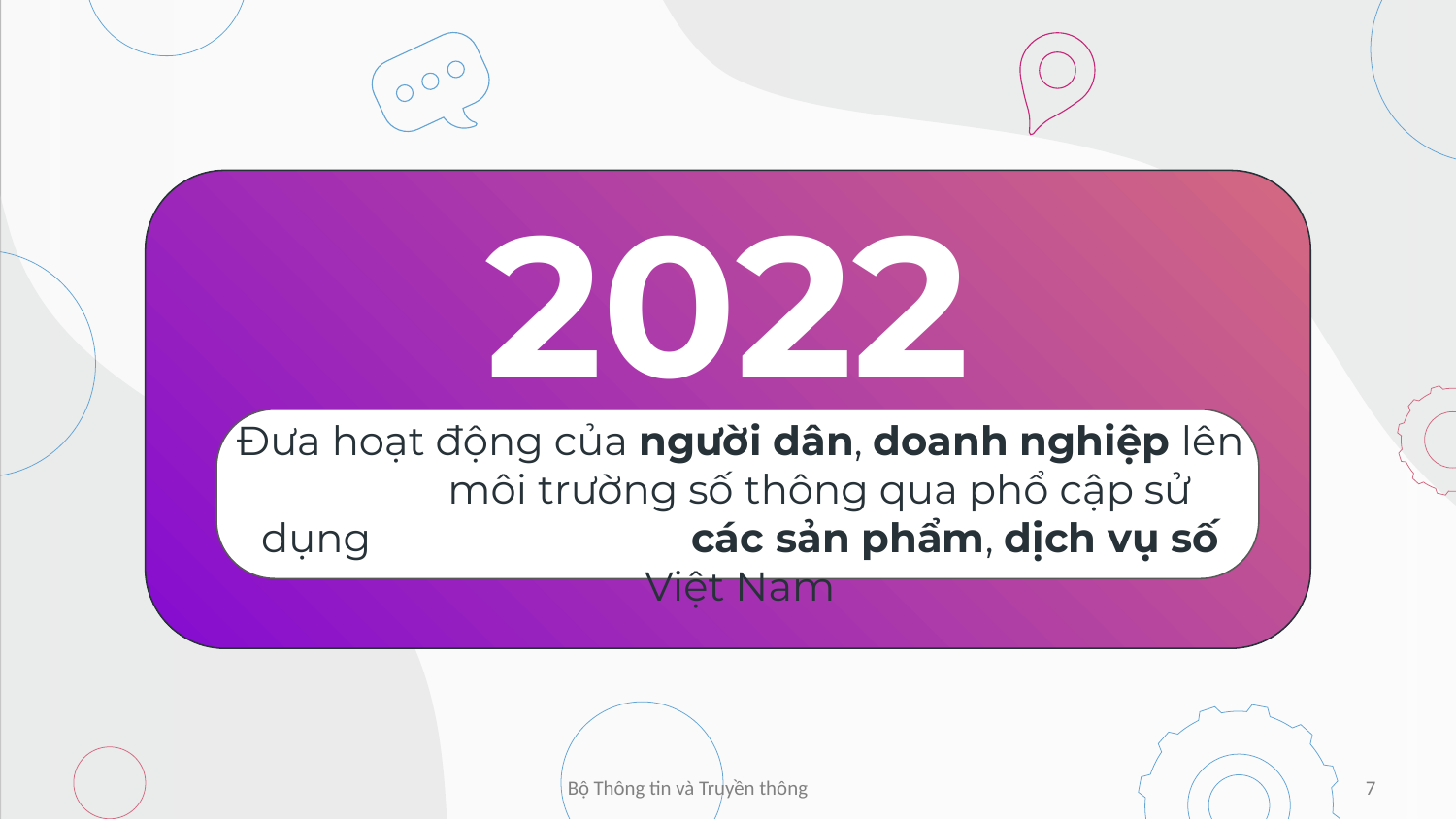

# 2022

Đưa hoạt động của người dân, doanh nghiệp lên                môi trường số thông qua phổ cập sử dụng                              các sản phẩm, dịch vụ số Việt Nam
7
Bộ Thông tin và Truyền thông